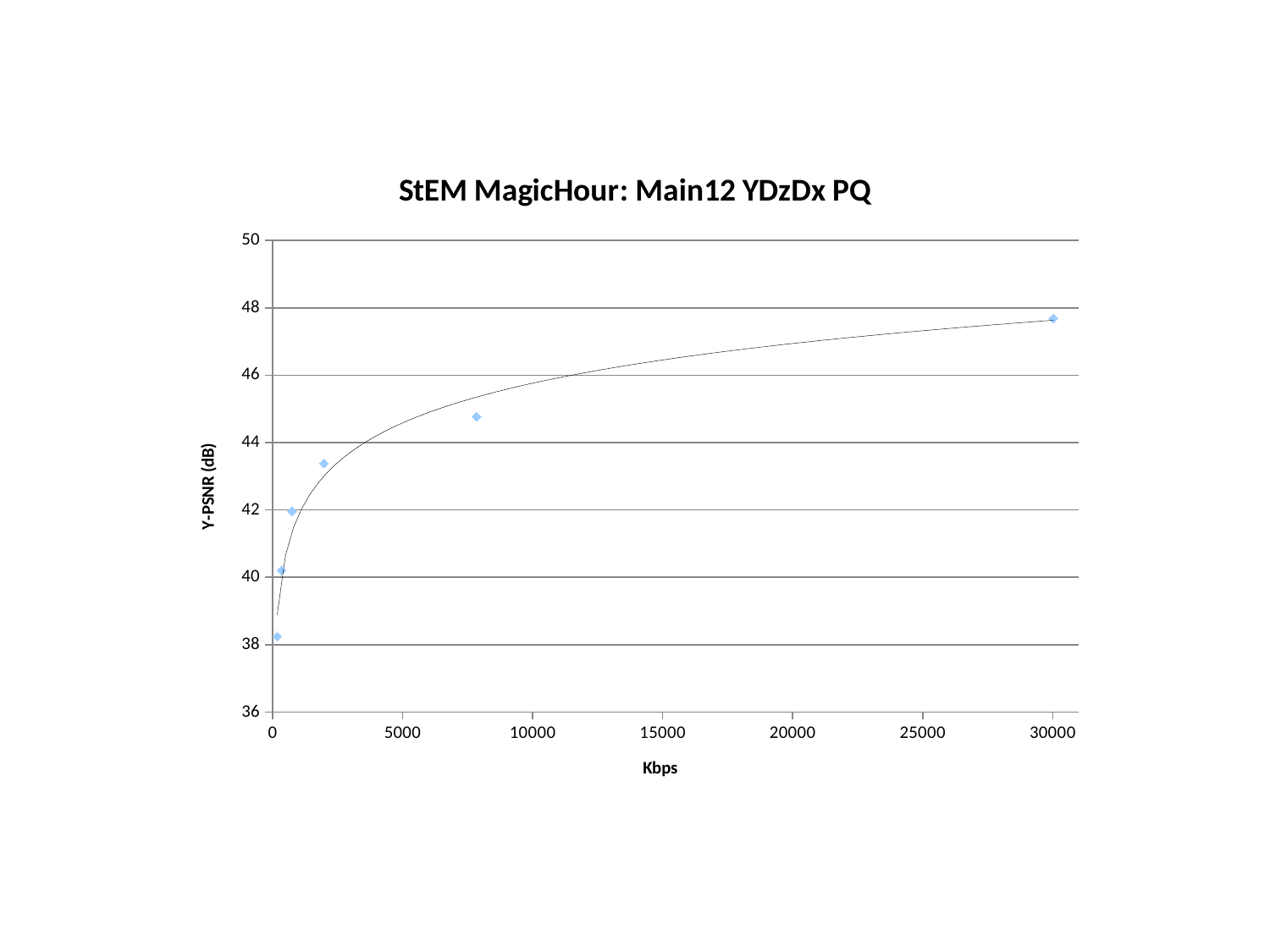

### Chart: StEM MagicHour: Main12 YDzDx PQ

| Category |  |
|---|---|